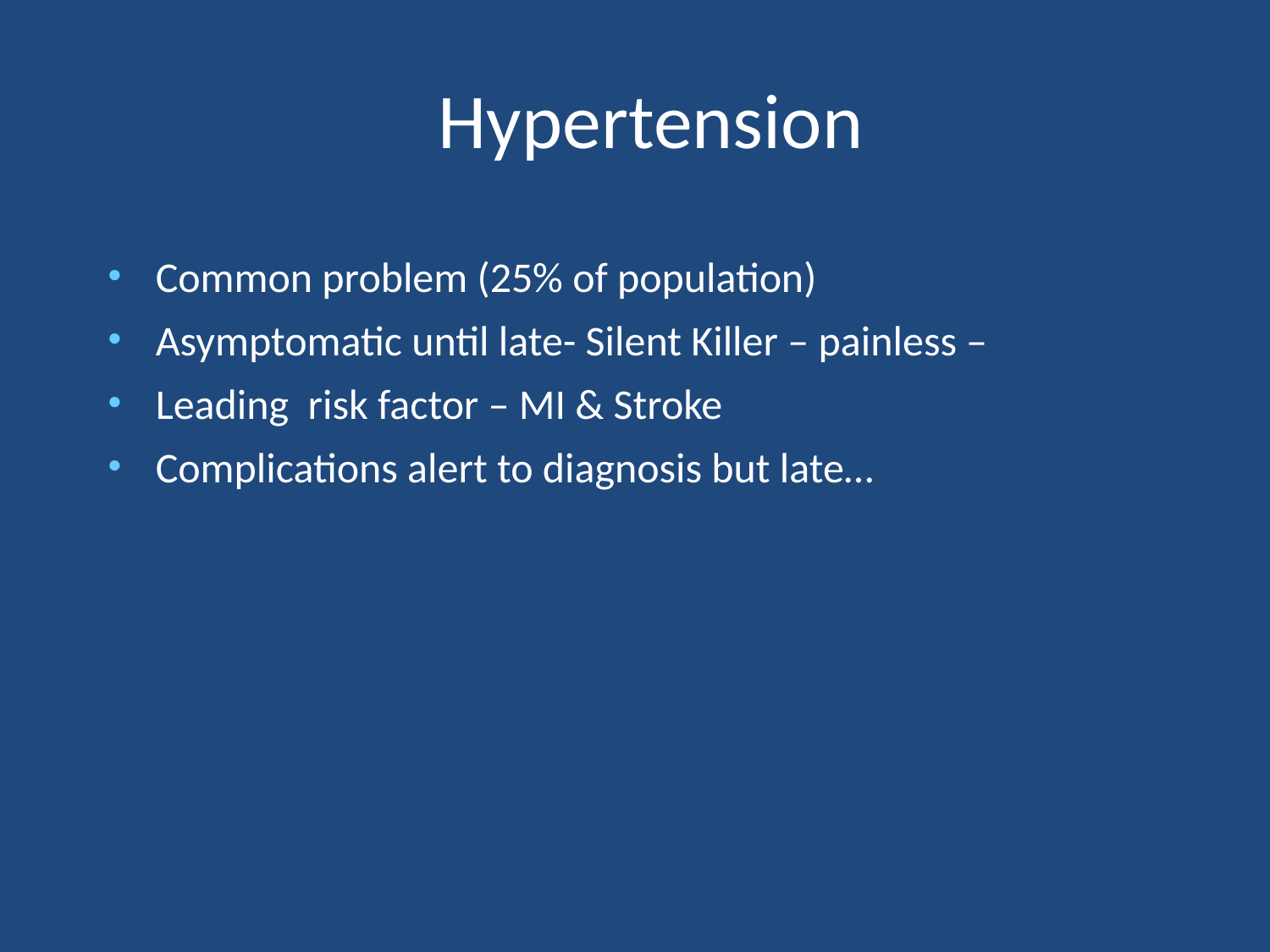

# Hypertension
Common problem (25% of population)
Asymptomatic until late- Silent Killer – painless –
Leading  risk factor – MI & Stroke
Complications alert to diagnosis but late…